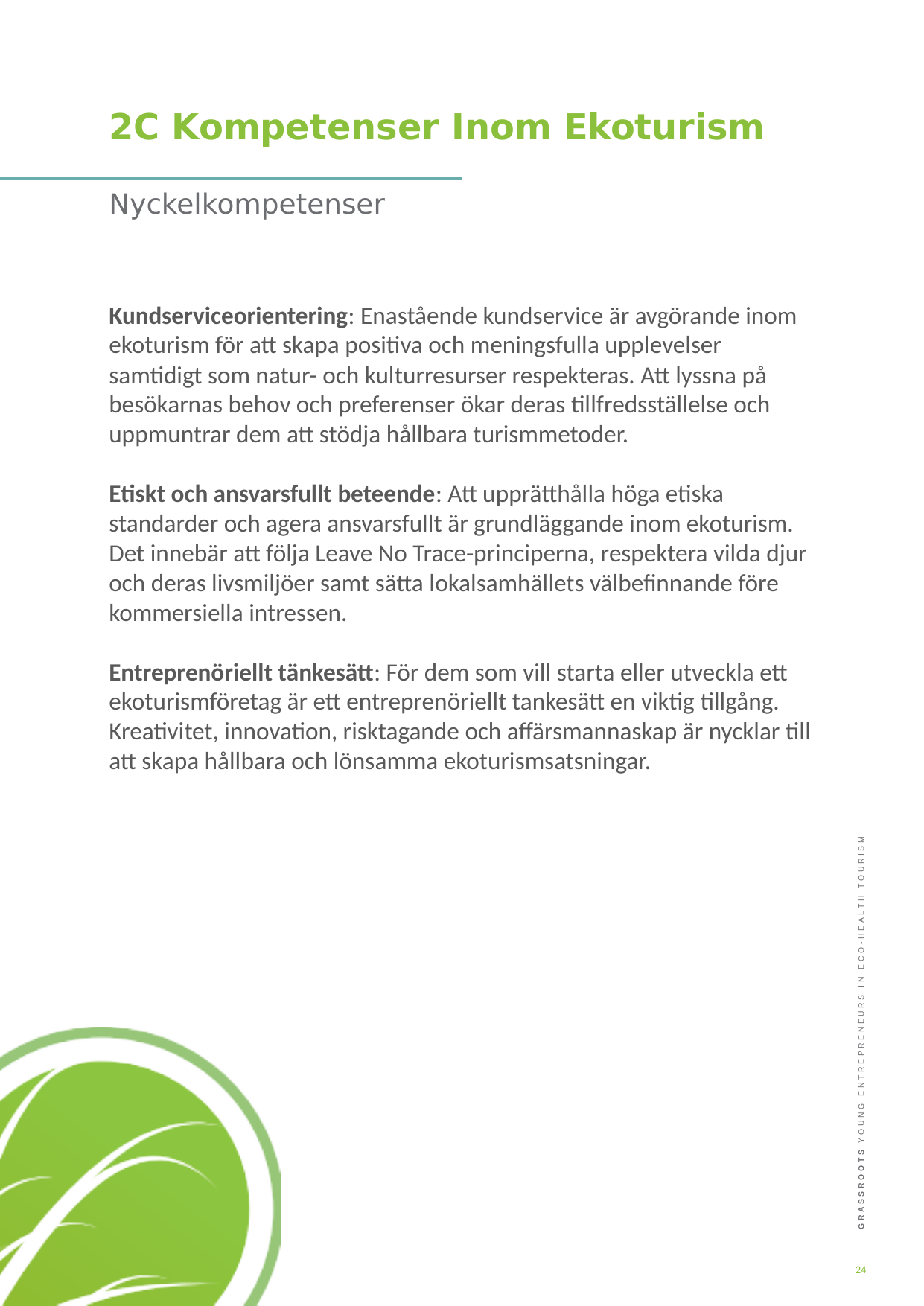

2C Kompetenser Inom Ekoturism
Nyckelkompetenser
Kundserviceorientering: Enastående kundservice är avgörande inom ekoturism för att skapa positiva och meningsfulla upplevelser samtidigt som natur- och kulturresurser respekteras. Att lyssna på besökarnas behov och preferenser ökar deras tillfredsställelse och uppmuntrar dem att stödja hållbara turismmetoder.

Etiskt och ansvarsfullt beteende: Att upprätthålla höga etiska standarder och agera ansvarsfullt är grundläggande inom ekoturism. Det innebär att följa Leave No Trace-principerna, respektera vilda djur och deras livsmiljöer samt sätta lokalsamhällets välbefinnande före kommersiella intressen.

Entreprenöriellt tänkesätt: För dem som vill starta eller utveckla ett ekoturismföretag är ett entreprenöriellt tankesätt en viktig tillgång. Kreativitet, innovation, risktagande och affärsmannaskap är nycklar till att skapa hållbara och lönsamma ekoturismsatsningar.

24